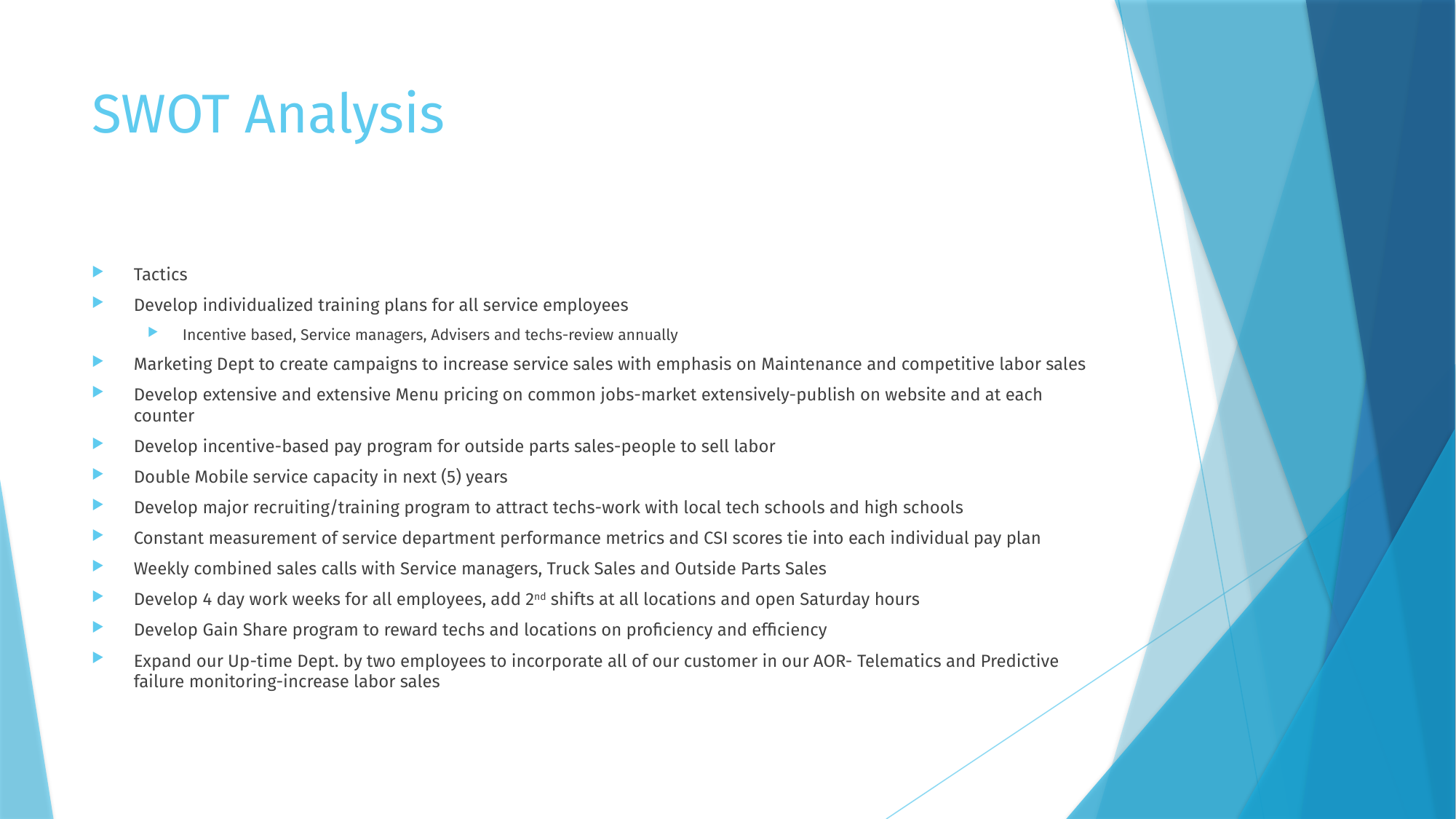

# SWOT Analysis
Tactics
Develop individualized training plans for all service employees
Incentive based, Service managers, Advisers and techs-review annually
Marketing Dept to create campaigns to increase service sales with emphasis on Maintenance and competitive labor sales
Develop extensive and extensive Menu pricing on common jobs-market extensively-publish on website and at each counter
Develop incentive-based pay program for outside parts sales-people to sell labor
Double Mobile service capacity in next (5) years
Develop major recruiting/training program to attract techs-work with local tech schools and high schools
Constant measurement of service department performance metrics and CSI scores tie into each individual pay plan
Weekly combined sales calls with Service managers, Truck Sales and Outside Parts Sales
Develop 4 day work weeks for all employees, add 2nd shifts at all locations and open Saturday hours
Develop Gain Share program to reward techs and locations on proficiency and efficiency
Expand our Up-time Dept. by two employees to incorporate all of our customer in our AOR- Telematics and Predictive failure monitoring-increase labor sales